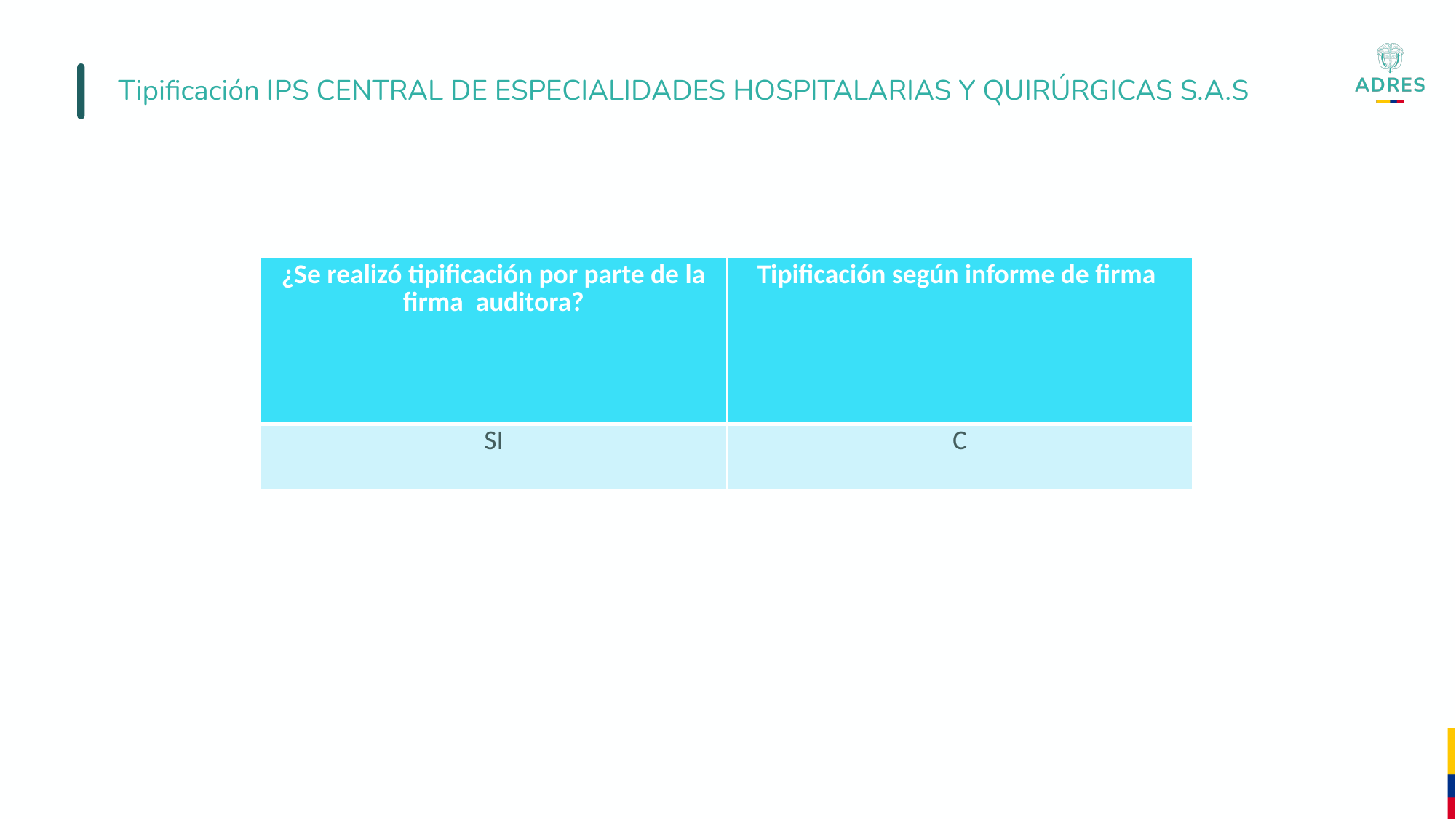

# Tipificación IPS CENTRAL DE ESPECIALIDADES HOSPITALARIAS Y QUIRÚRGICAS S.A.S
| ¿Se realizó tipificación por parte de la firma auditora? | Tipificación según informe de firma |
| --- | --- |
| SI | C |